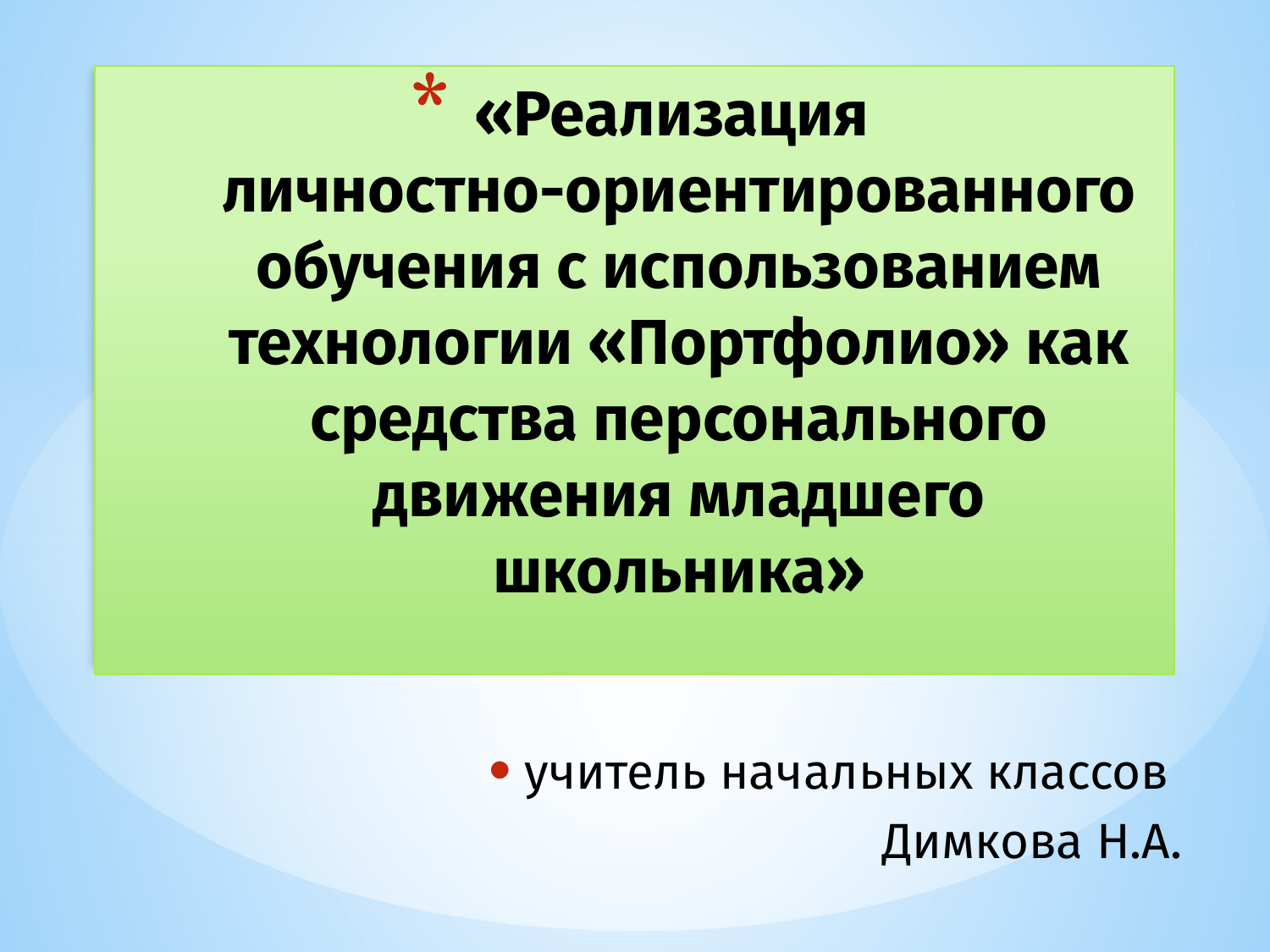

# «Реализация личностно-ориентированного обучения с использованием технологии «Портфолио» как средства персонального движения младшего школьника»
 учитель начальных классов
   Димкова Н.А.